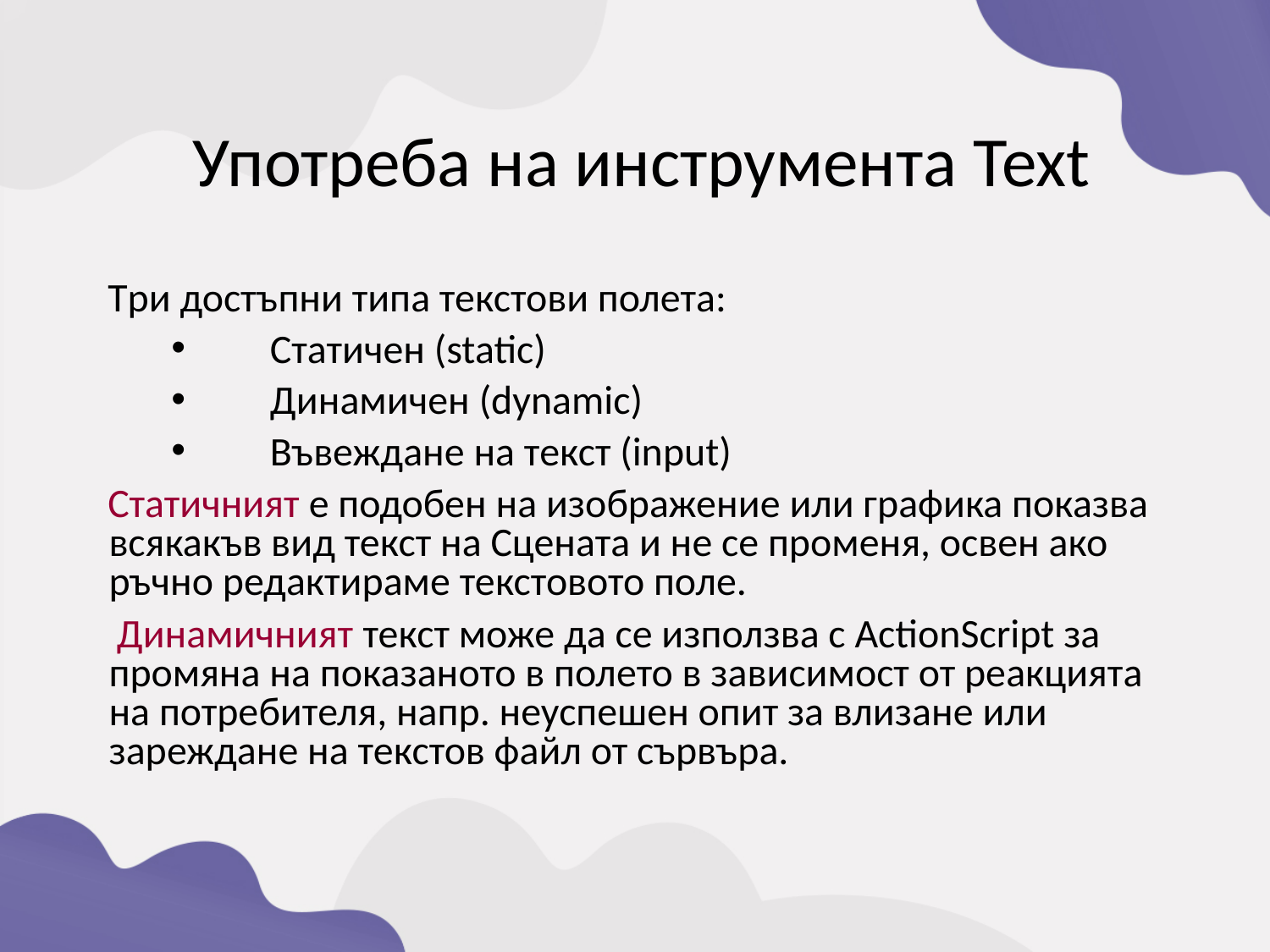

Употреба на инструмента Text
Tри достъпни типа текстови полета:
Статичен (static)
Динамичен (dynamic)
Въвеждане на текст (input)
Статичният е подобен на изображение или графика показва всякакъв вид текст на Сцената и не се променя, освен ако ръчно редактираме текстовото поле.
 Динамичният текст може да се използва с ActionScript за промяна на показаното в полето в зависимост от реакцията на потребителя, напр. неуспешен опит за влизане или зареждане на текстов файл от сървъра.